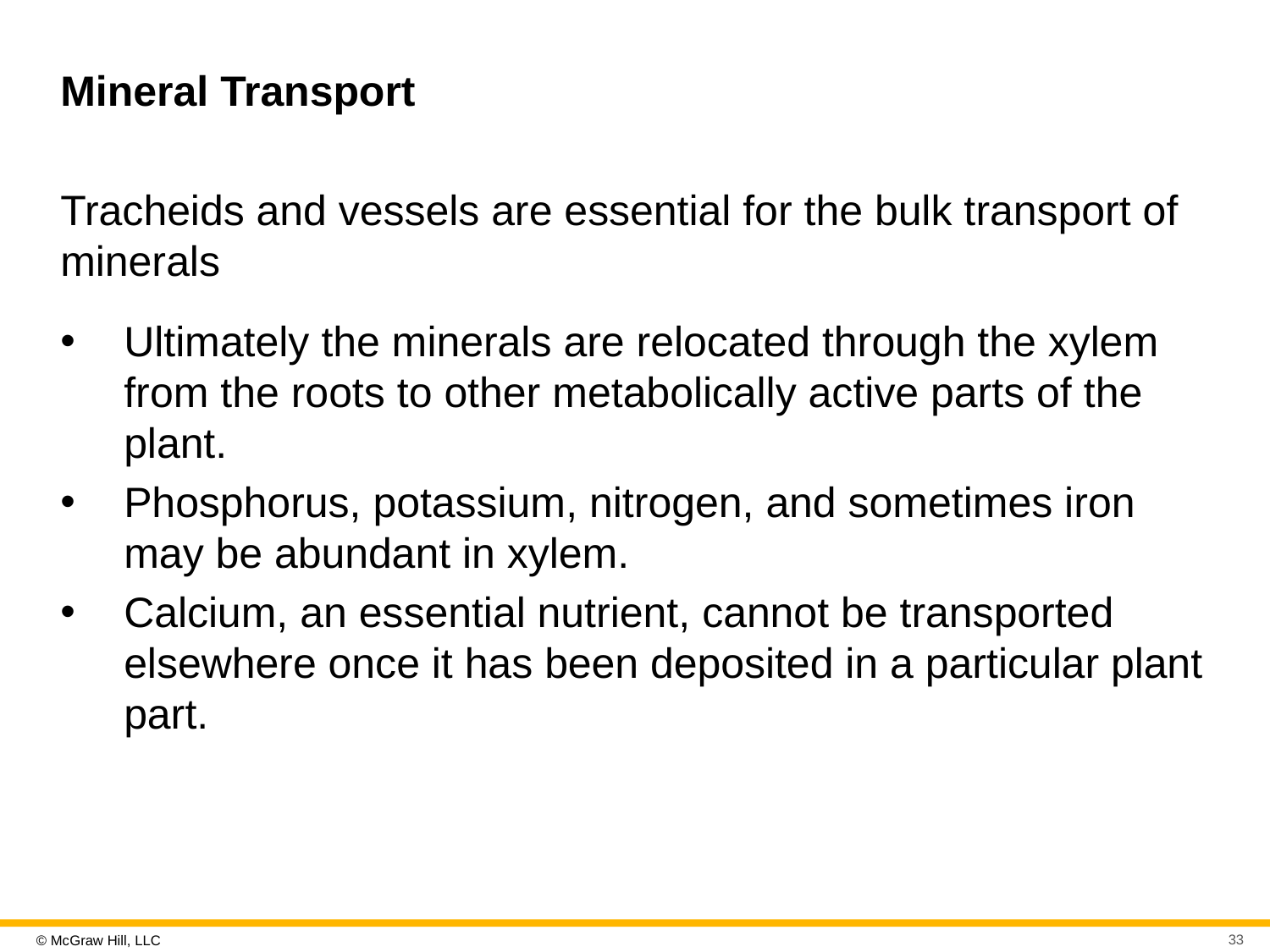

# Mineral Transport
Tracheids and vessels are essential for the bulk transport of minerals
Ultimately the minerals are relocated through the xylem from the roots to other metabolically active parts of the plant.
Phosphorus, potassium, nitrogen, and sometimes iron may be abundant in xylem.
Calcium, an essential nutrient, cannot be transported elsewhere once it has been deposited in a particular plant part.
33